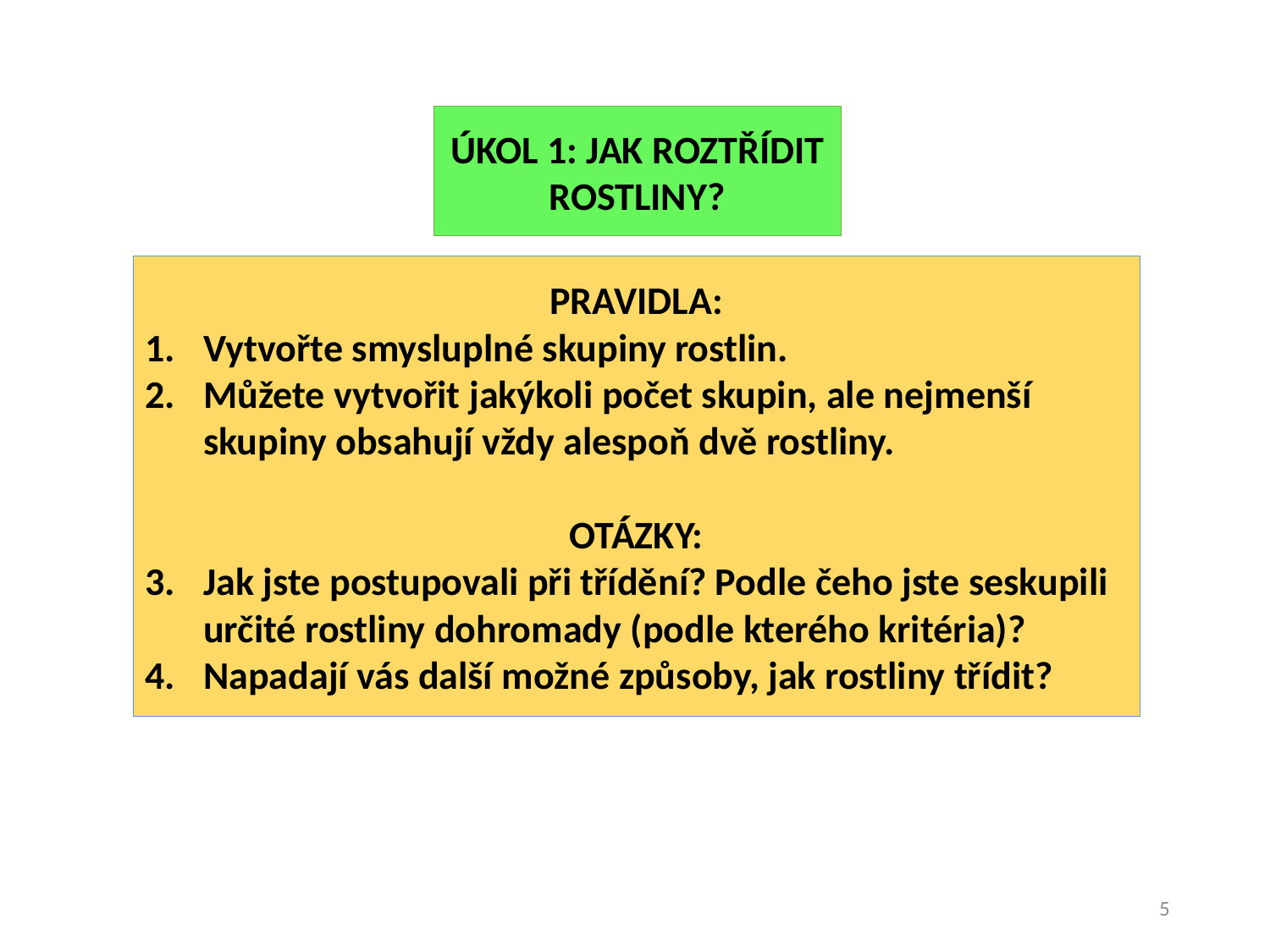

ÚKOL 1: JAK ROZTŘÍDIT ROSTLINY?
PRAVIDLA:
Vytvořte smysluplné skupiny rostlin.
Můžete vytvořit jakýkoli počet skupin, ale nejmenší skupiny obsahují vždy alespoň dvě rostliny.

OTÁZKY:
Jak jste postupovali při třídění? Podle čeho jste seskupili určité rostliny dohromady (podle kterého kritéria)?
Napadají vás další možné způsoby, jak rostliny třídit?
5